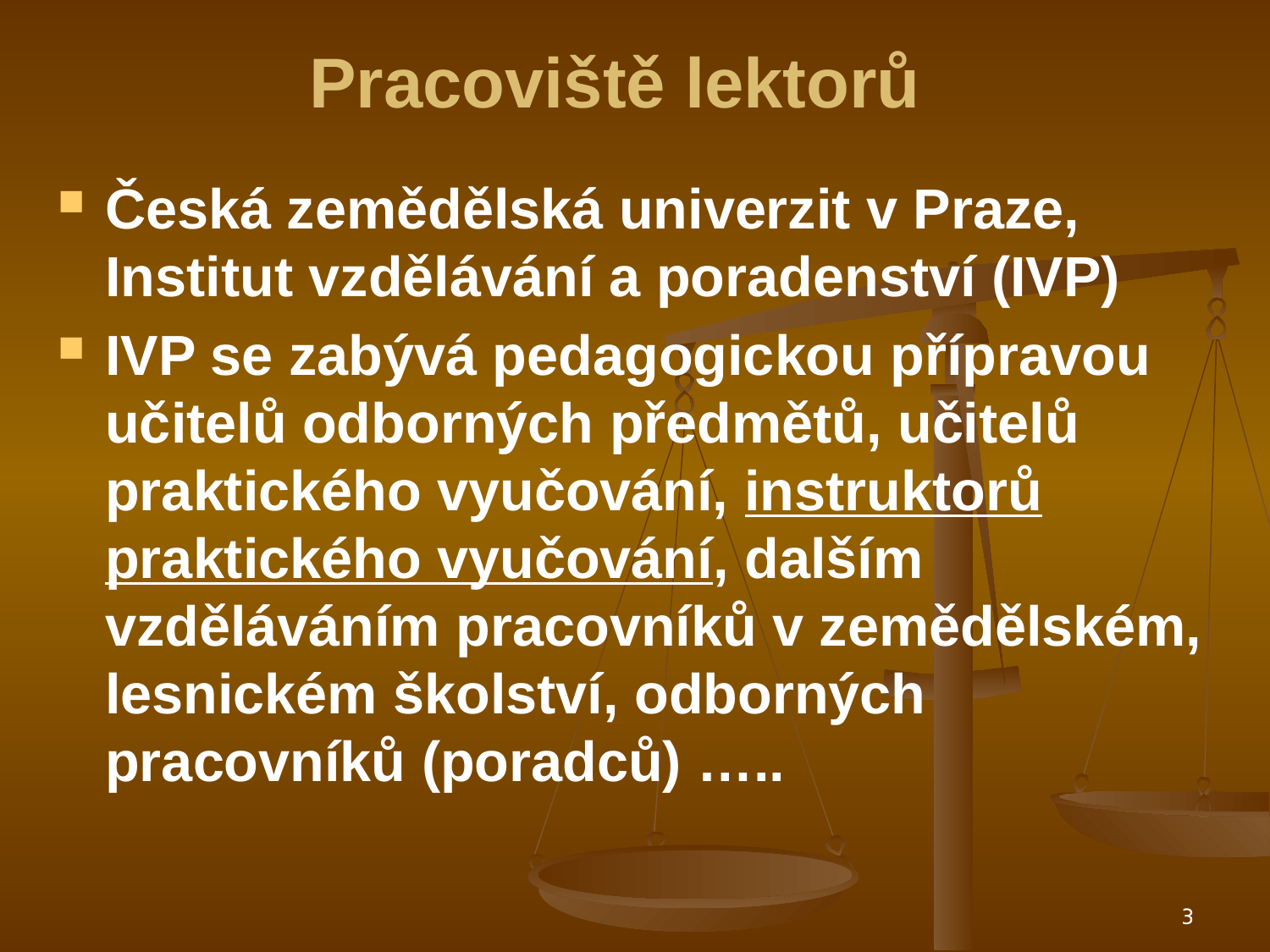

# Pracoviště lektorů
Česká zemědělská univerzit v Praze,  Institut vzdělávání a poradenství (IVP)
IVP se zabývá pedagogickou přípravou učitelů odborných předmětů, učitelů praktického vyučování, instruktorů praktického vyučování, dalším vzděláváním pracovníků v zemědělském, lesnickém školství, odborných pracovníků (poradců) …..
3